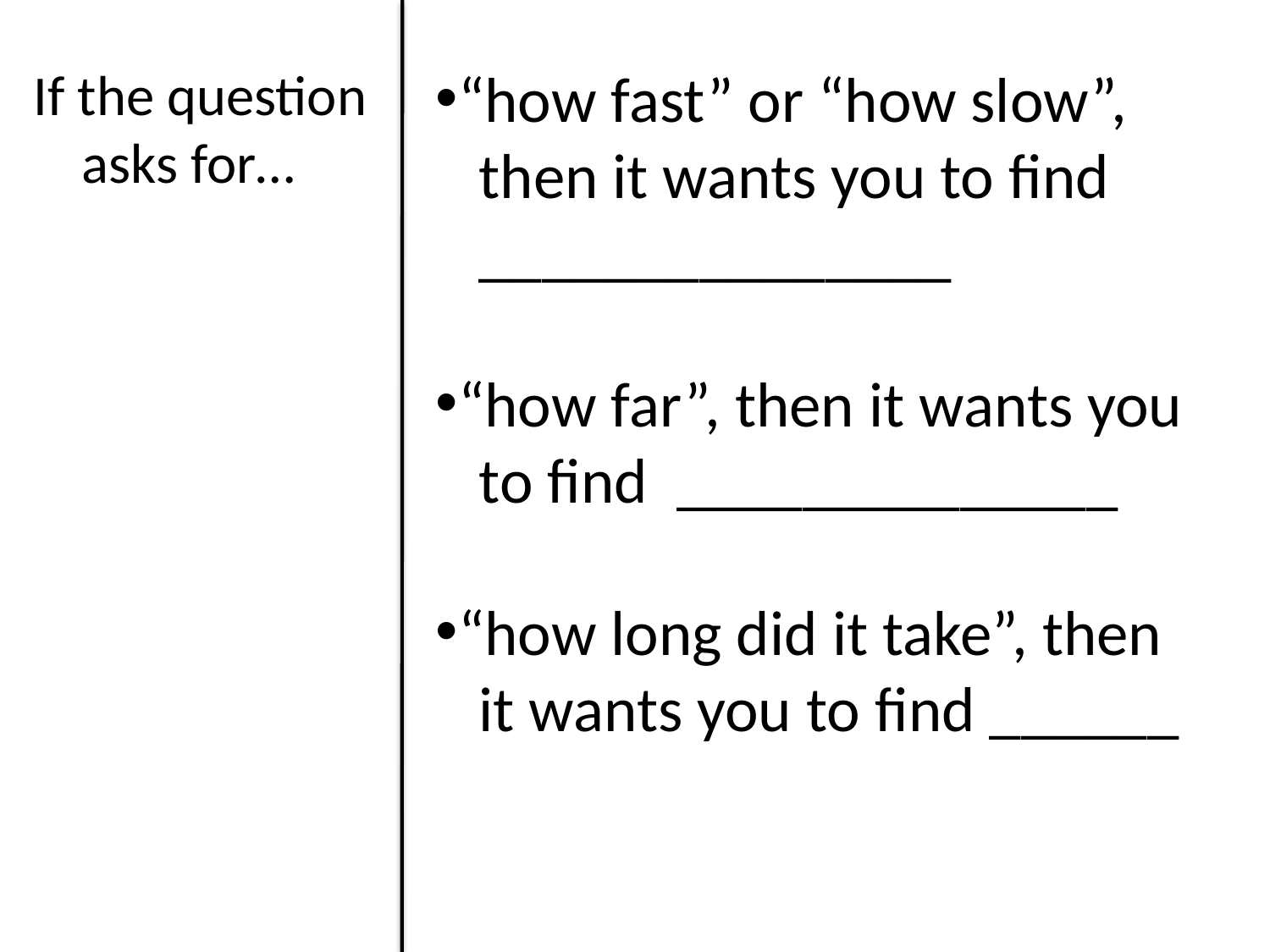

If the question asks for…

“how fast” or “how slow”,
   then it wants you to find
   _______________

“how far”, then it wants you
   to find  ______________

“how long did it take”, then
   it wants you to find ______